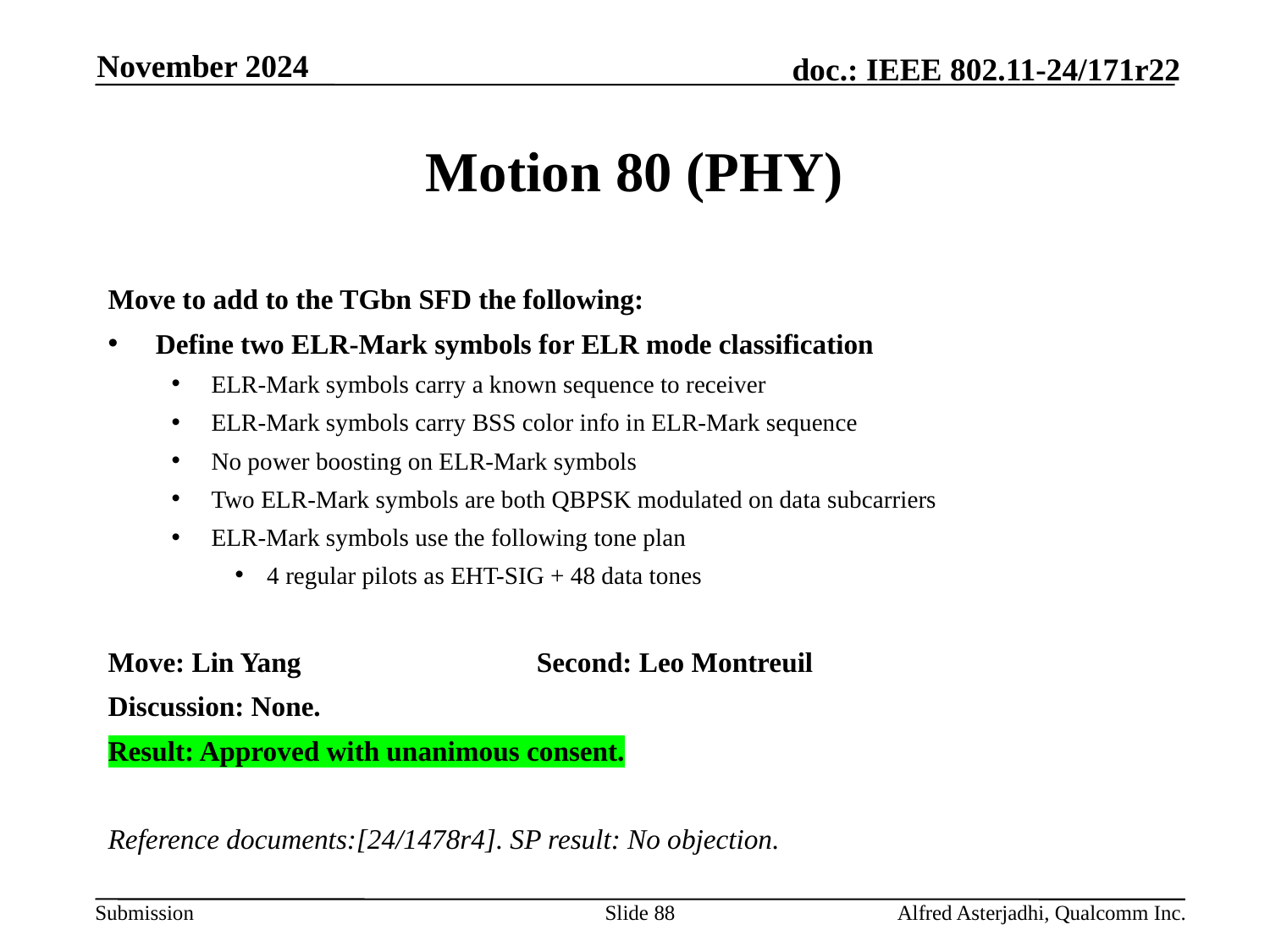

November 2024
# Motion 80 (PHY)
Move to add to the TGbn SFD the following:
Define two ELR-Mark symbols for ELR mode classification
ELR-Mark symbols carry a known sequence to receiver
ELR-Mark symbols carry BSS color info in ELR-Mark sequence
No power boosting on ELR-Mark symbols
Two ELR-Mark symbols are both QBPSK modulated on data subcarriers
ELR-Mark symbols use the following tone plan
4 regular pilots as EHT-SIG + 48 data tones

Move: Lin Yang 		Second: Leo Montreuil
Discussion: None.
Result: Approved with unanimous consent.

Reference documents:[24/1478r4]. SP result: No objection.

Slide 88
Alfred Asterjadhi, Qualcomm Inc.